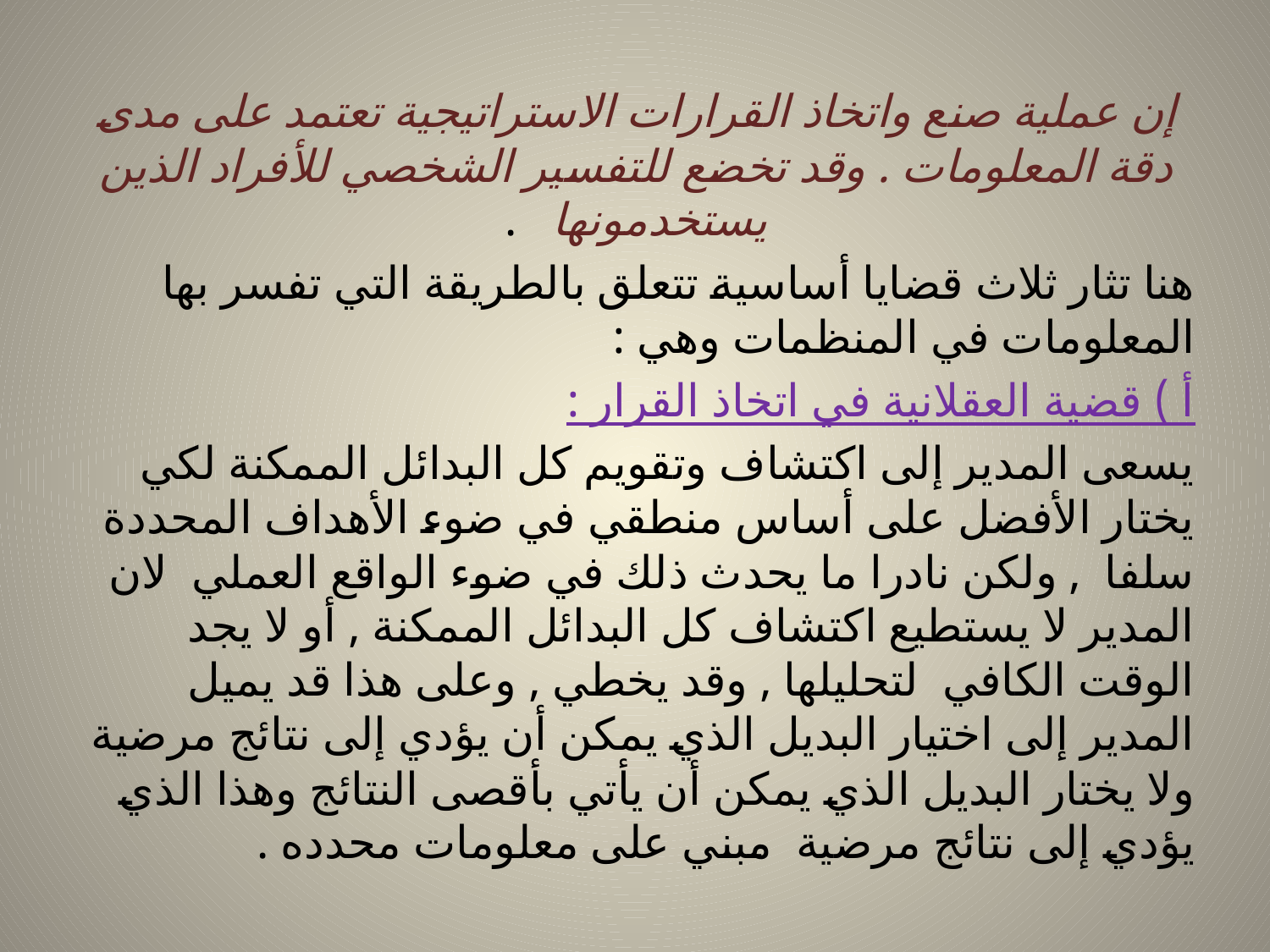

إن عملية صنع واتخاذ القرارات الاستراتيجية تعتمد على مدى دقة المعلومات . وقد تخضع للتفسير الشخصي للأفراد الذين يستخدمونها   .
هنا تثار ثلاث قضايا أساسية تتعلق بالطريقة التي تفسر بها المعلومات في المنظمات وهي :
أ ) قضية العقلانية في اتخاذ القرار :
يسعى المدير إلى اكتشاف وتقويم كل البدائل الممكنة لكي يختار الأفضل على أساس منطقي في ضوء الأهداف المحددة سلفا  , ولكن نادرا ما يحدث ذلك في ضوء الواقع العملي  لان المدير لا يستطيع اكتشاف كل البدائل الممكنة , أو لا يجد الوقت الكافي  لتحليلها , وقد يخطي , وعلى هذا قد يميل المدير إلى اختيار البديل الذي يمكن أن يؤدي إلى نتائج مرضية ولا يختار البديل الذي يمكن أن يأتي بأقصى النتائج وهذا الذي يؤدي إلى نتائج مرضية  مبني على معلومات محدده .